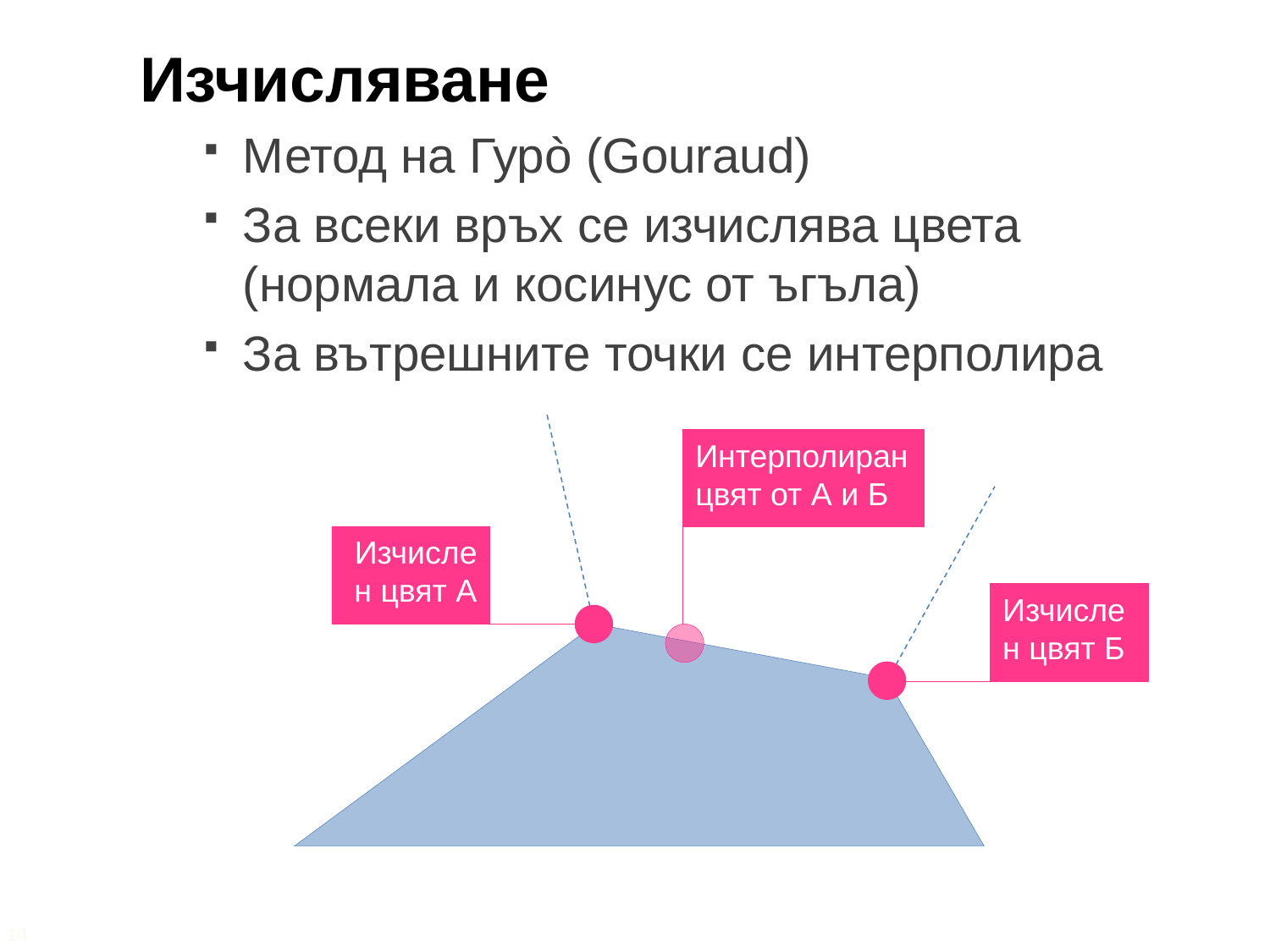

Изчисляване
Метод на Гурò (Gouraud)
За всеки връх се изчислява цвета (нормала и косинус от ъгъла)
За вътрешните точки се интерполира
Интерполиранцвят от А и Б
Изчислен цвят А
Изчислен цвят Б